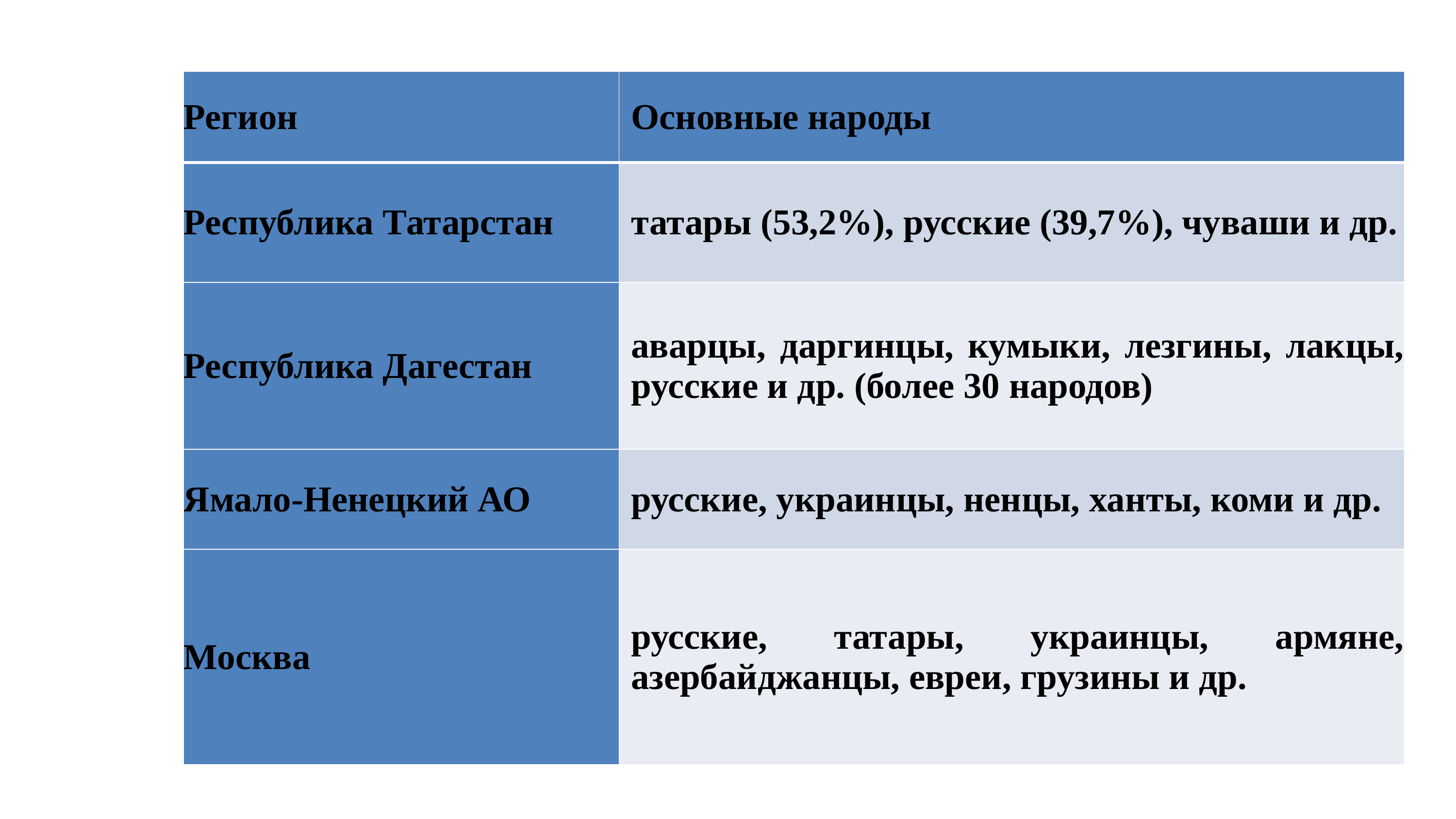

| Регион | Основные народы |
| --- | --- |
| Республика Татарстан | татары (53,2%), русские (39,7%), чуваши и др. |
| Республика Дагестан | аварцы, даргинцы, кумыки, лезгины, лакцы, русские и др. (более 30 народов) |
| Ямало-Ненецкий АО | русские, украинцы, ненцы, ханты, коми и др. |
| Москва | русские, татары, украинцы, армяне, азербайджанцы, евреи, грузины и др. |